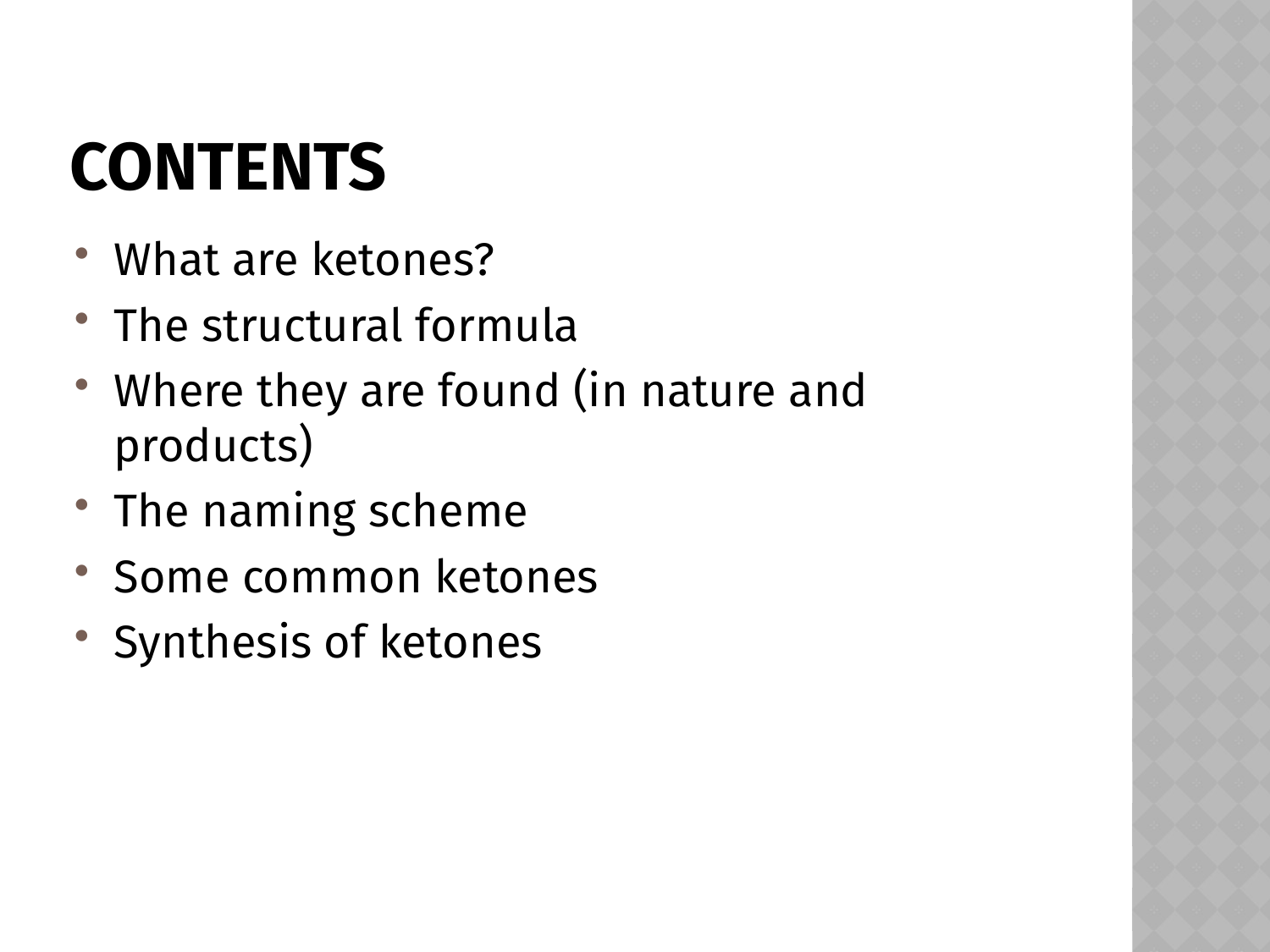

# Contents
What are ketones?
The structural formula
Where they are found (in nature and products)
The naming scheme
Some common ketones
Synthesis of ketones